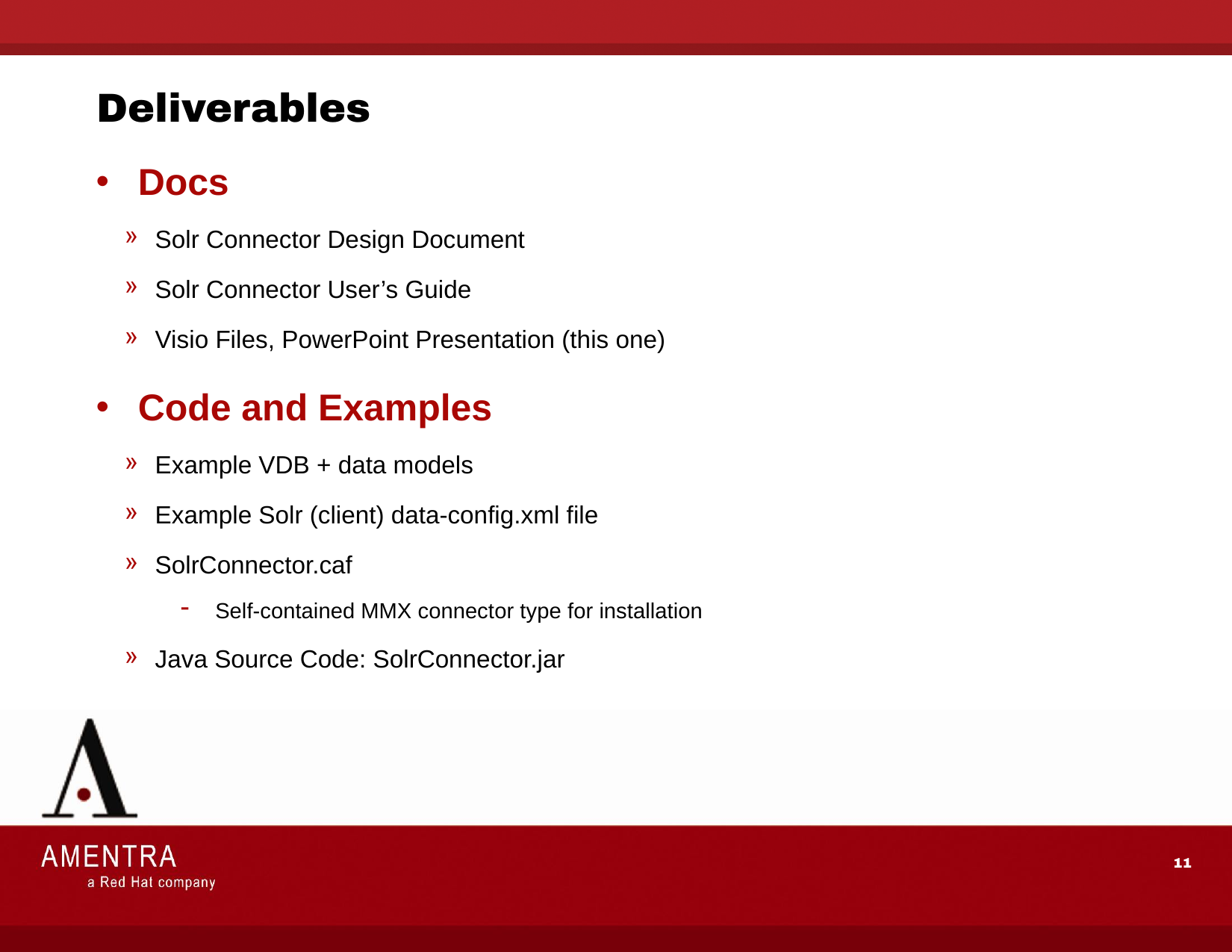

# Deliverables
Docs
Solr Connector Design Document
Solr Connector User’s Guide
Visio Files, PowerPoint Presentation (this one)
Code and Examples
Example VDB + data models
Example Solr (client) data-config.xml file
SolrConnector.caf
Self-contained MMX connector type for installation
Java Source Code: SolrConnector.jar
11